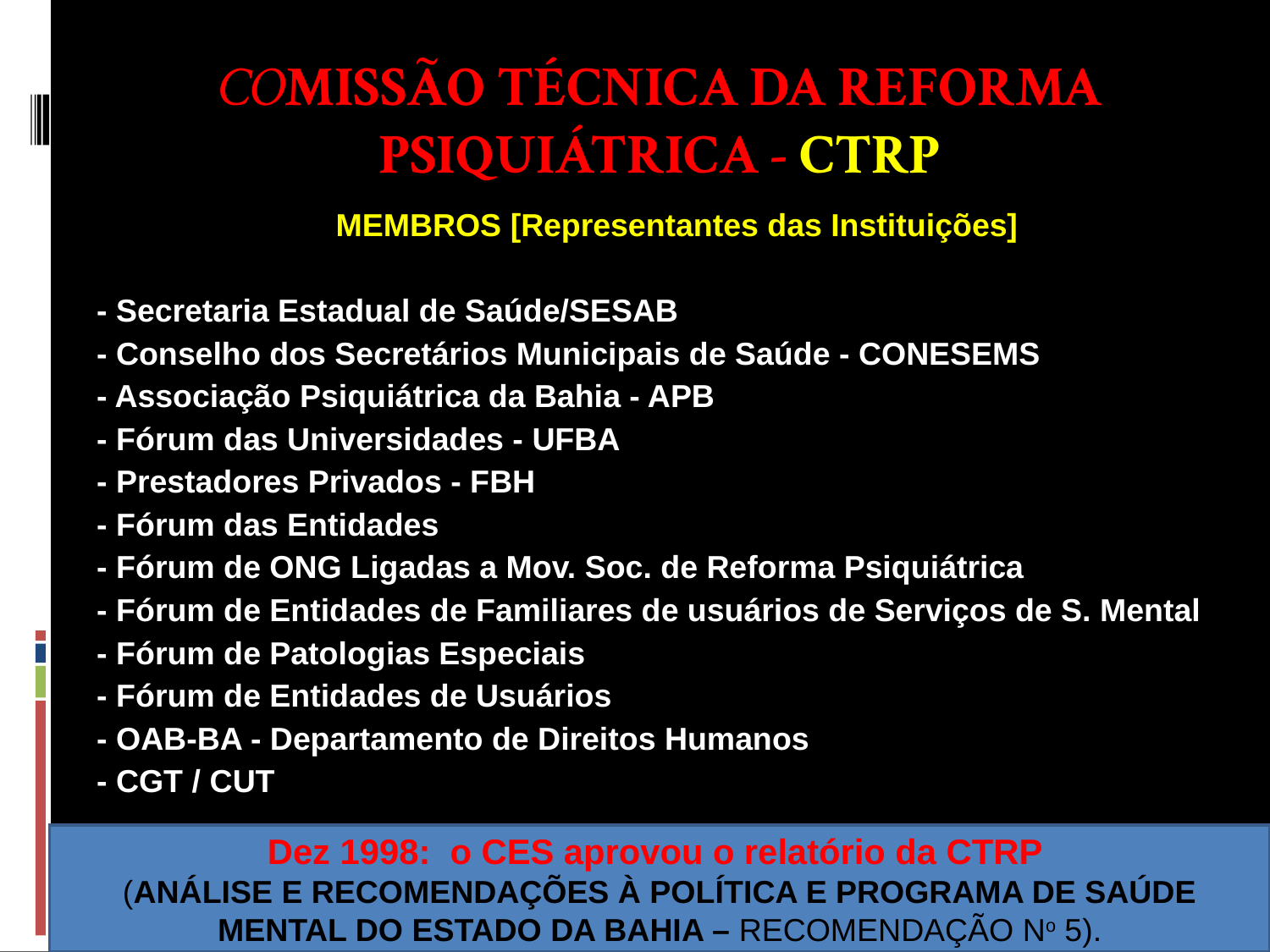

COMISSÃO TÉCNICA DA REFORMA PSIQUIÁTRICA - CTRP
MEMBROS [Representantes das Instituições]

- Secretaria Estadual de Saúde/SESAB
- Conselho dos Secretários Municipais de Saúde - CONESEMS
- Associação Psiquiátrica da Bahia - APB
- Fórum das Universidades - UFBA
- Prestadores Privados - FBH
- Fórum das Entidades
- Fórum de ONG Ligadas a Mov. Soc. de Reforma Psiquiátrica
- Fórum de Entidades de Familiares de usuários de Serviços de S. Mental
- Fórum de Patologias Especiais
- Fórum de Entidades de Usuários
- OAB-BA - Departamento de Direitos Humanos
- CGT / CUT

Dez 1998:  o CES aprovou o relatório da CTRP
(ANÁLISE E RECOMENDAÇÕES À POLÍTICA E PROGRAMA DE SAÚDE MENTAL DO ESTADO DA BAHIA – RECOMENDAÇÃO No 5).